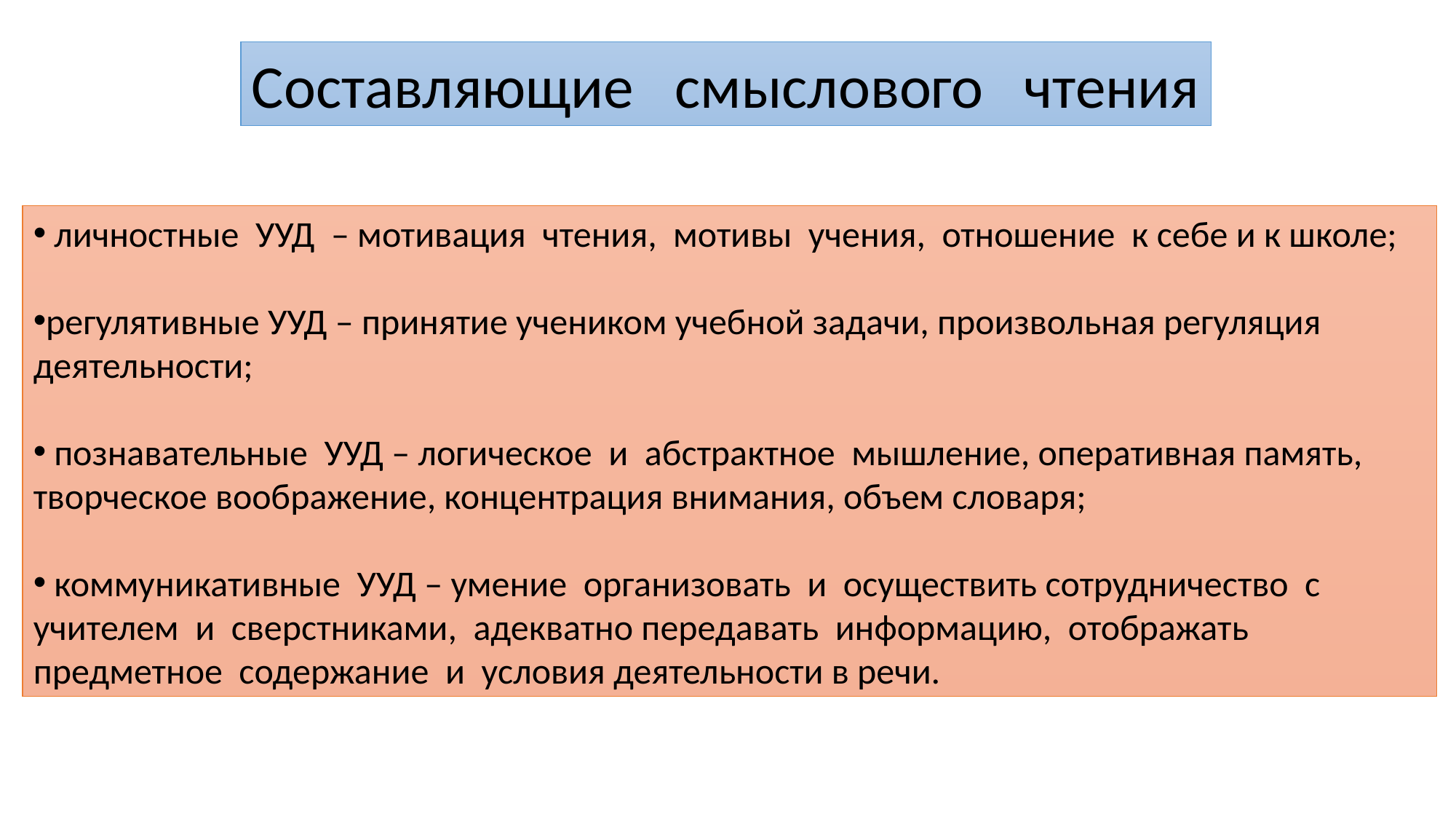

Составляющие   смыслового   чтения
 личностные  УУД  – мотивация  чтения,  мотивы  учения,  отношение  к себе и к школе;

регулятивные УУД – принятие учеником учебной задачи, произвольная регуляция деятельности;

 познавательные  УУД – логическое  и  абстрактное  мышление, оперативная память, творческое воображение, концентрация внимания, объем словаря;

 коммуникативные  УУД – умение  организовать  и  осуществить сотрудничество  с  учителем  и  сверстниками,  адекватно передавать  информацию,  отображать  предметное  содержание  и  условия деятельности в речи.